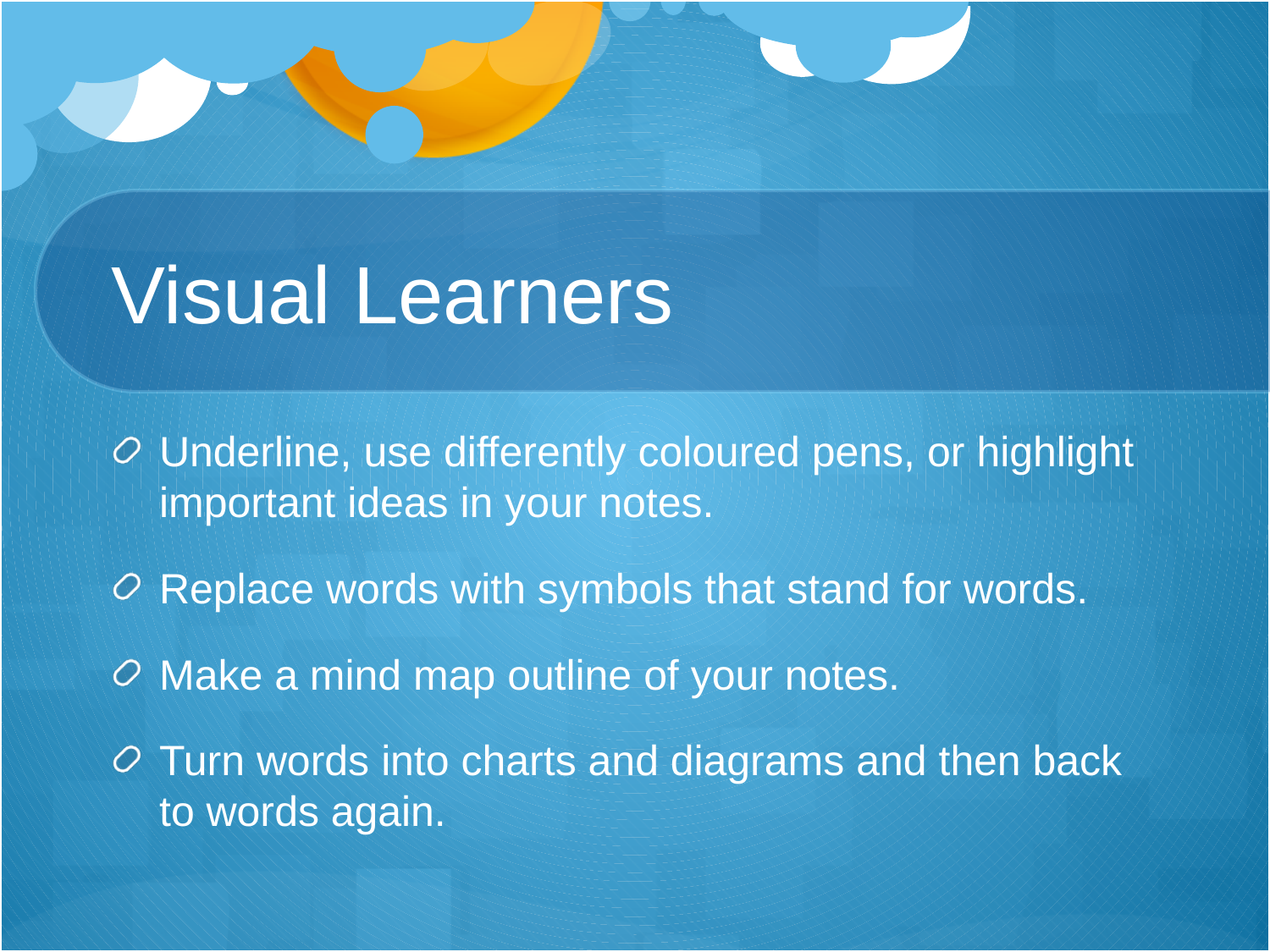

# Visual Learners
Underline, use differently coloured pens, or highlight important ideas in your notes.
Replace words with symbols that stand for words.
Make a mind map outline of your notes.
Turn words into charts and diagrams and then back to words again.